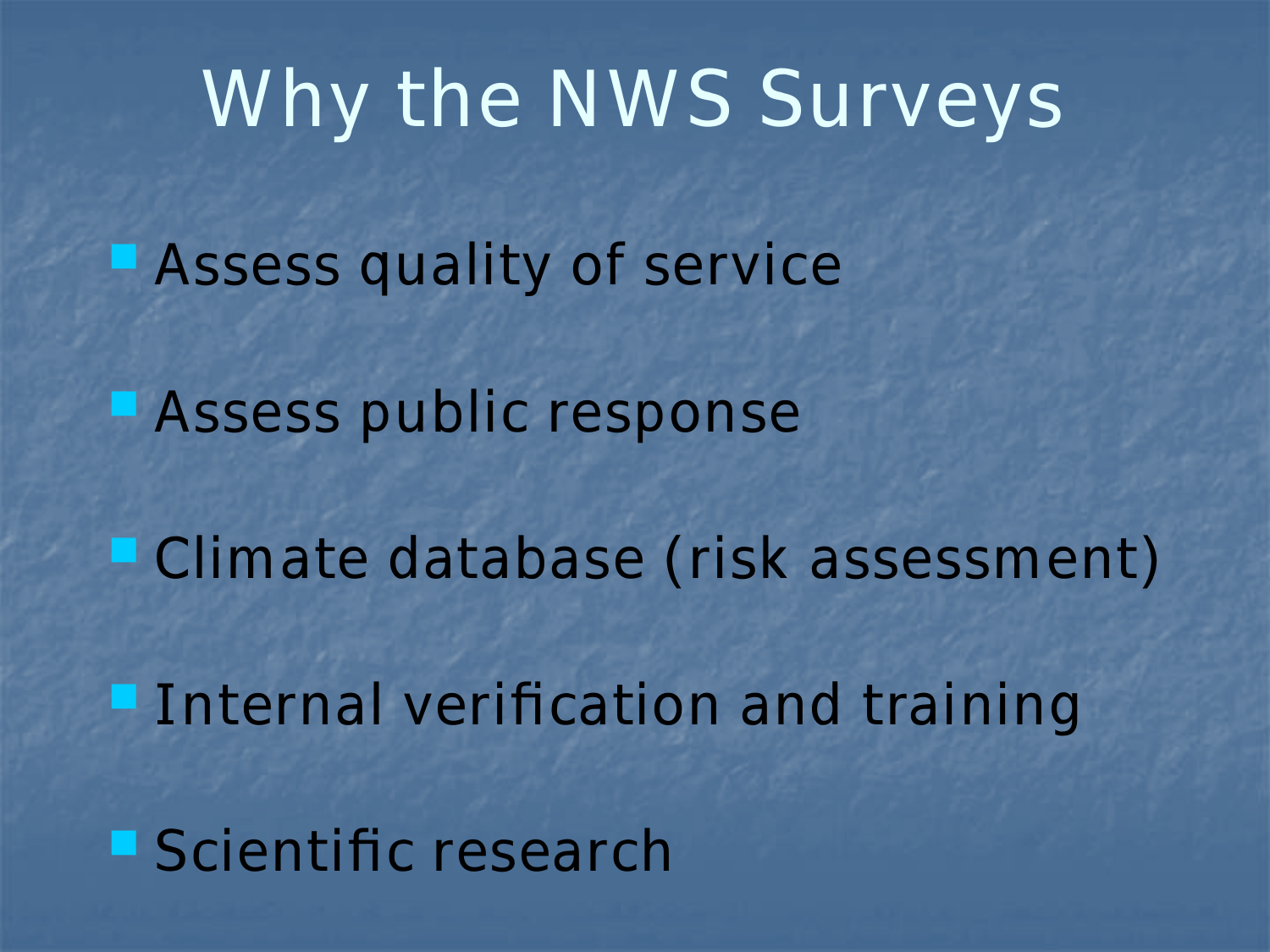

# Why the NWS Surveys
Assess quality of service
Assess public response
Climate database (risk assessment)
Internal verification and training
Scientific research